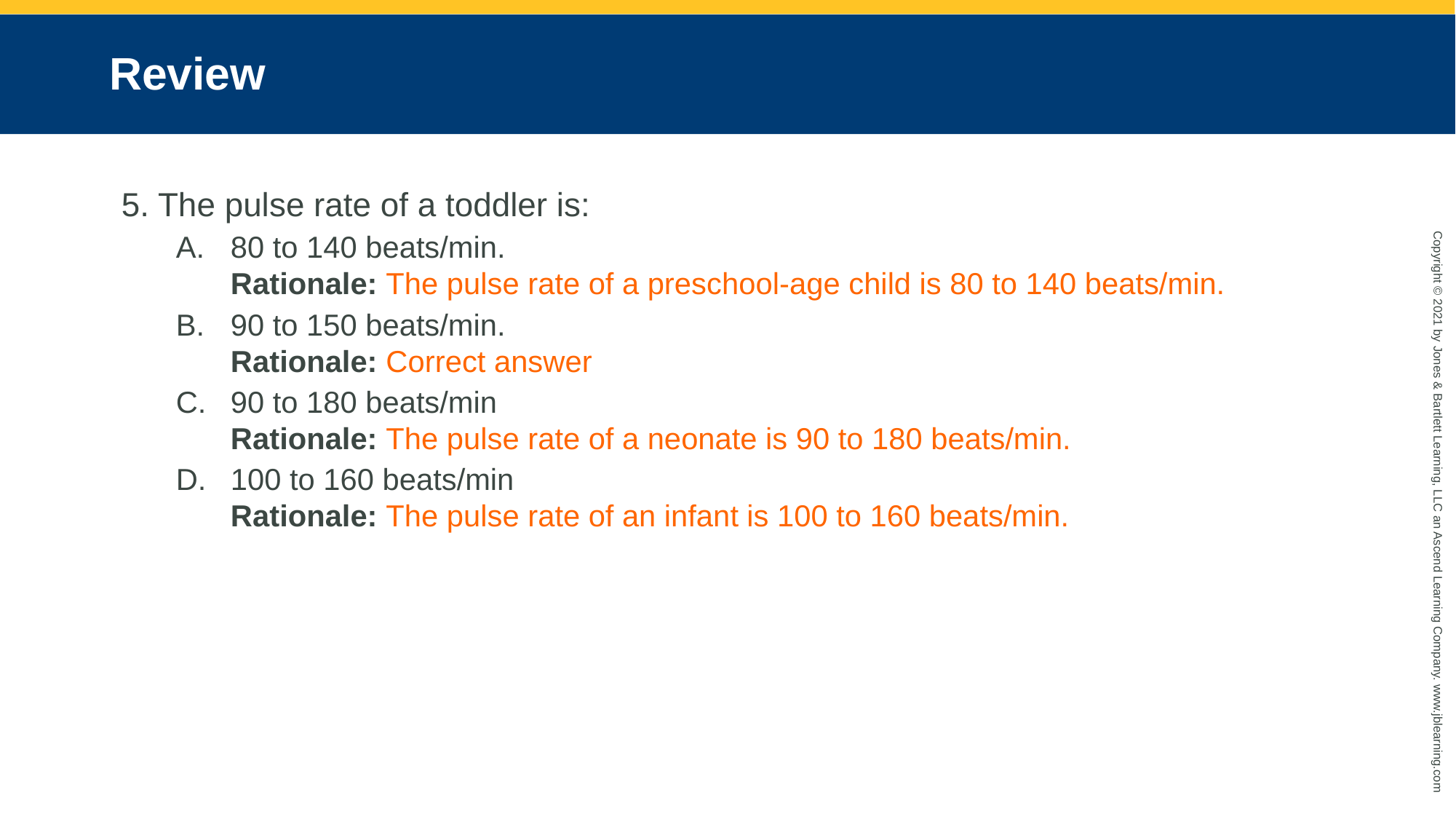

# Review
5. The pulse rate of a toddler is:
80 to 140 beats/min.
Rationale: The pulse rate of a preschool-age child is 80 to 140 beats/min.
90 to 150 beats/min.
Rationale: Correct answer
90 to 180 beats/min
Rationale: The pulse rate of a neonate is 90 to 180 beats/min.
100 to 160 beats/min
Rationale: The pulse rate of an infant is 100 to 160 beats/min.